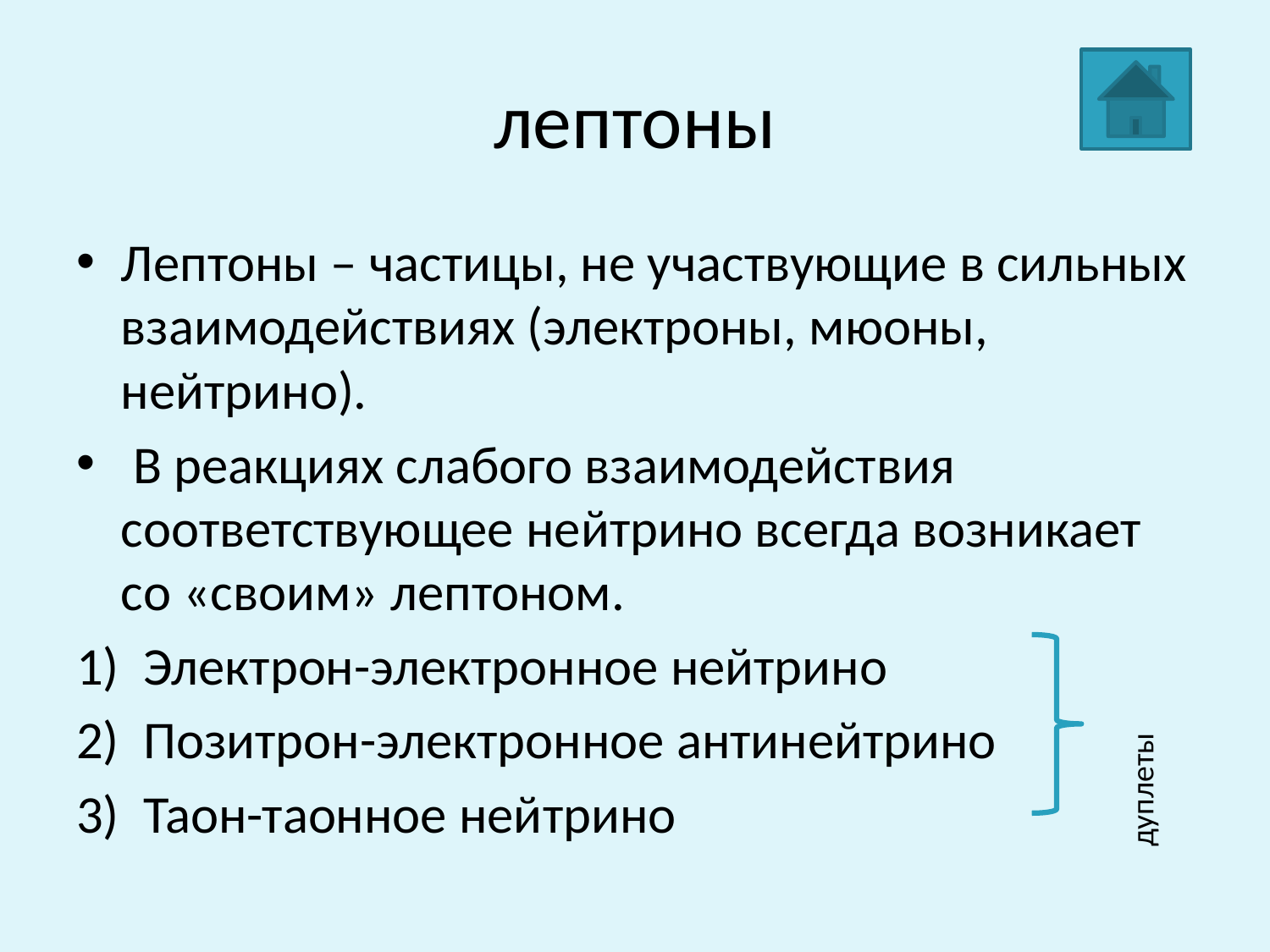

# лептоны

Лептоны – частицы, не участвующие в сильных взаимодействиях (электроны, мюоны, нейтрино).
 В реакциях слабого взаимодействия соответствующее нейтрино всегда возникает со «своим» лептоном.
Электрон-электронное нейтрино
Позитрон-электронное антинейтрино
Таон-таонное нейтрино

дуплеты